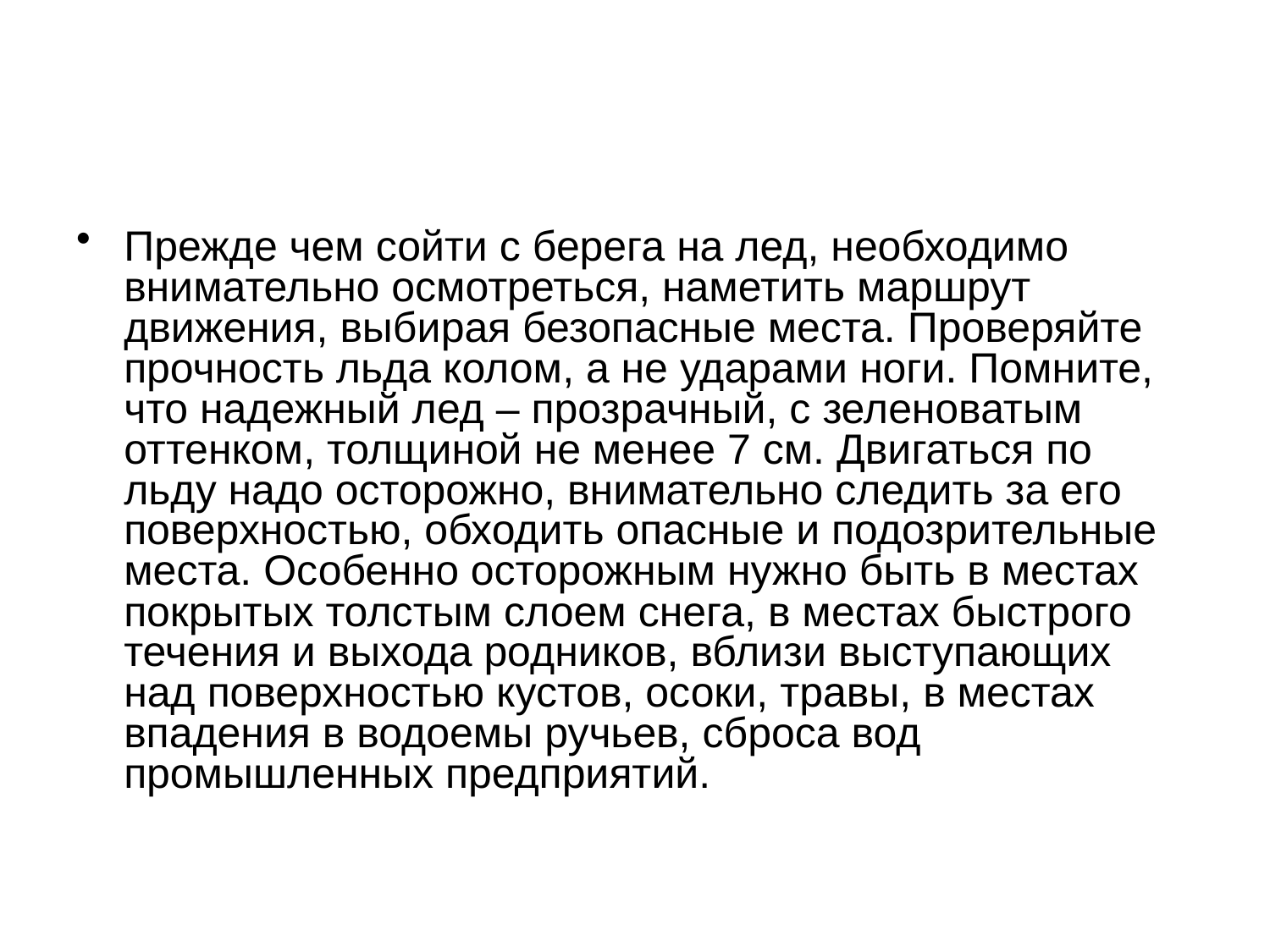

#
Прежде чем сойти с берега на лед, необходимо внимательно осмотреться, наметить маршрут движения, выбирая безопасные места. Проверяйте прочность льда колом, а не ударами ноги. Помните, что надежный лед – прозрачный, с зеленоватым оттенком, толщиной не менее 7 см. Двигаться по льду надо осторожно, внимательно следить за его поверхностью, обходить опасные и подозрительные места. Особенно осторожным нужно быть в местах покрытых толстым слоем снега, в местах быстрого течения и выхода родников, вблизи выступающих над поверхностью кустов, осоки, травы, в местах впадения в водоемы ручьев, сброса вод промышленных предприятий.